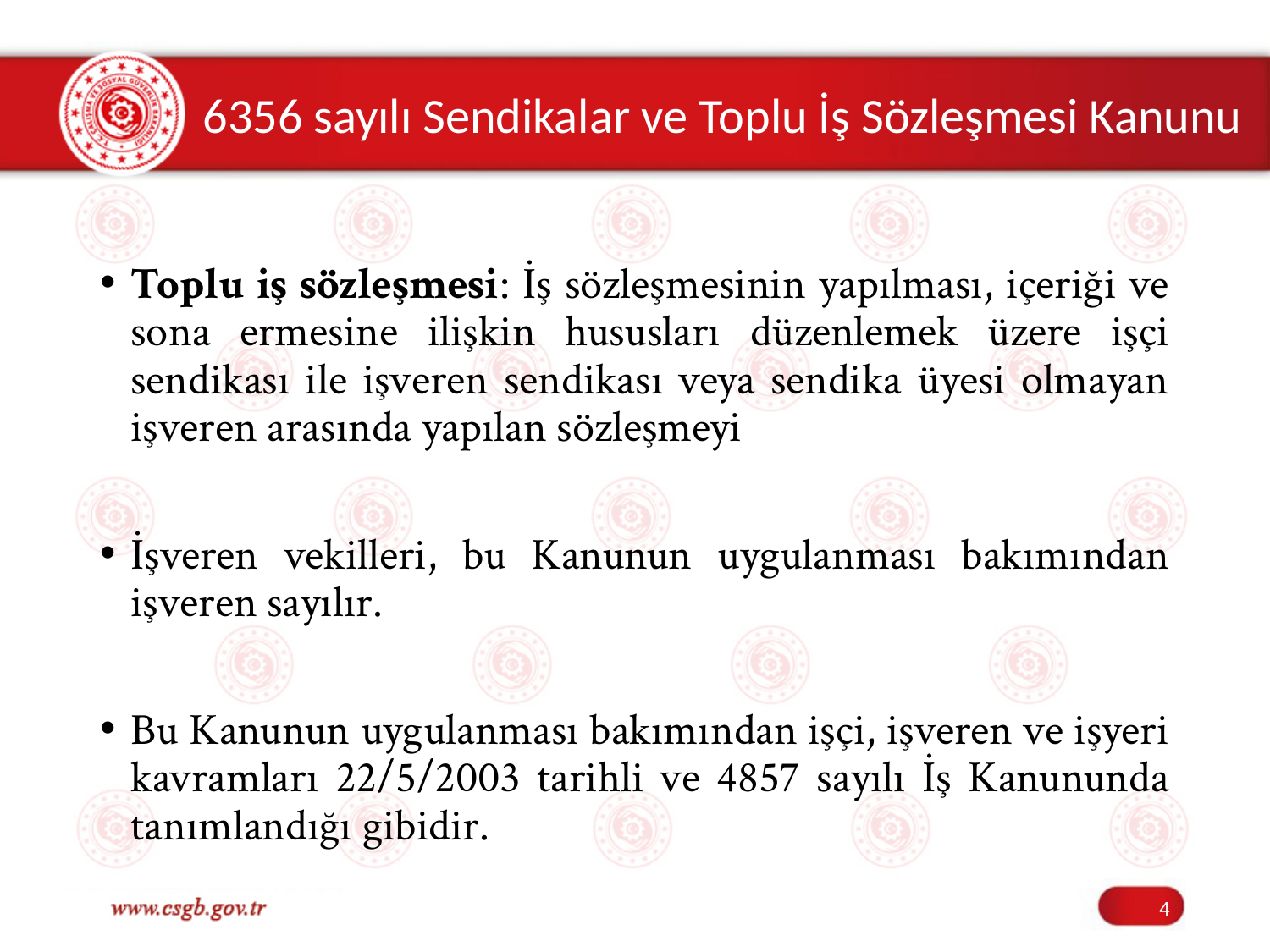

# 6356 sayılı Sendikalar ve Toplu İş Sözleşmesi Kanunu
Toplu iş sözleşmesi: İş sözleşmesinin yapılması, içeriği ve sona ermesine ilişkin hususları düzenlemek üzere işçi sendikası ile işveren sendikası veya sendika üyesi olmayan işveren arasında yapılan sözleşmeyi

İşveren vekilleri, bu Kanunun uygulanması bakımından işveren sayılır.

Bu Kanunun uygulanması bakımından işçi, işveren ve işyeri kavramları 22/5/2003 tarihli ve 4857 sayılı İş Kanununda tanımlandığı gibidir.

4